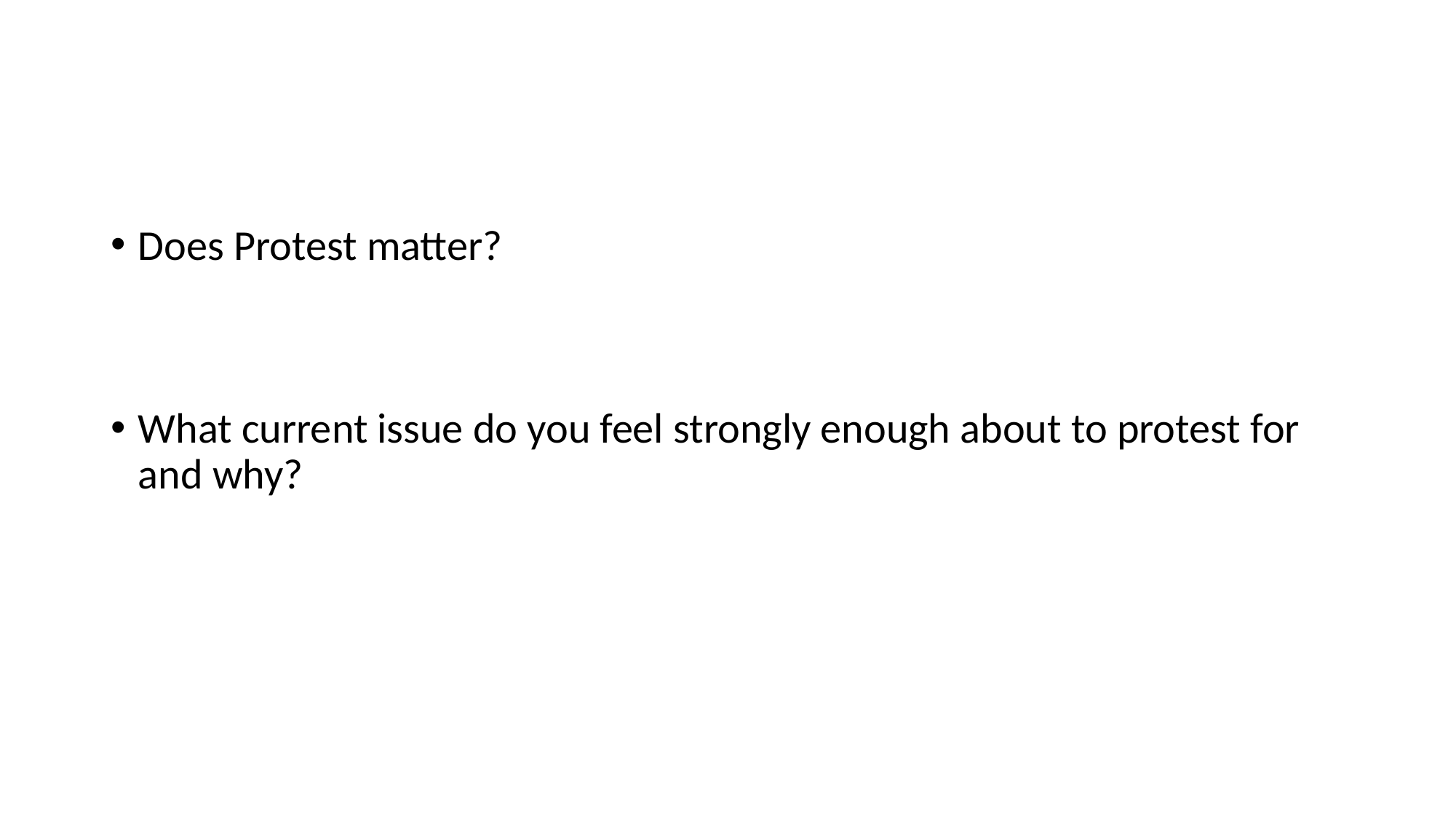

#
Does Protest matter?

What current issue do you feel strongly enough about to protest for and why?